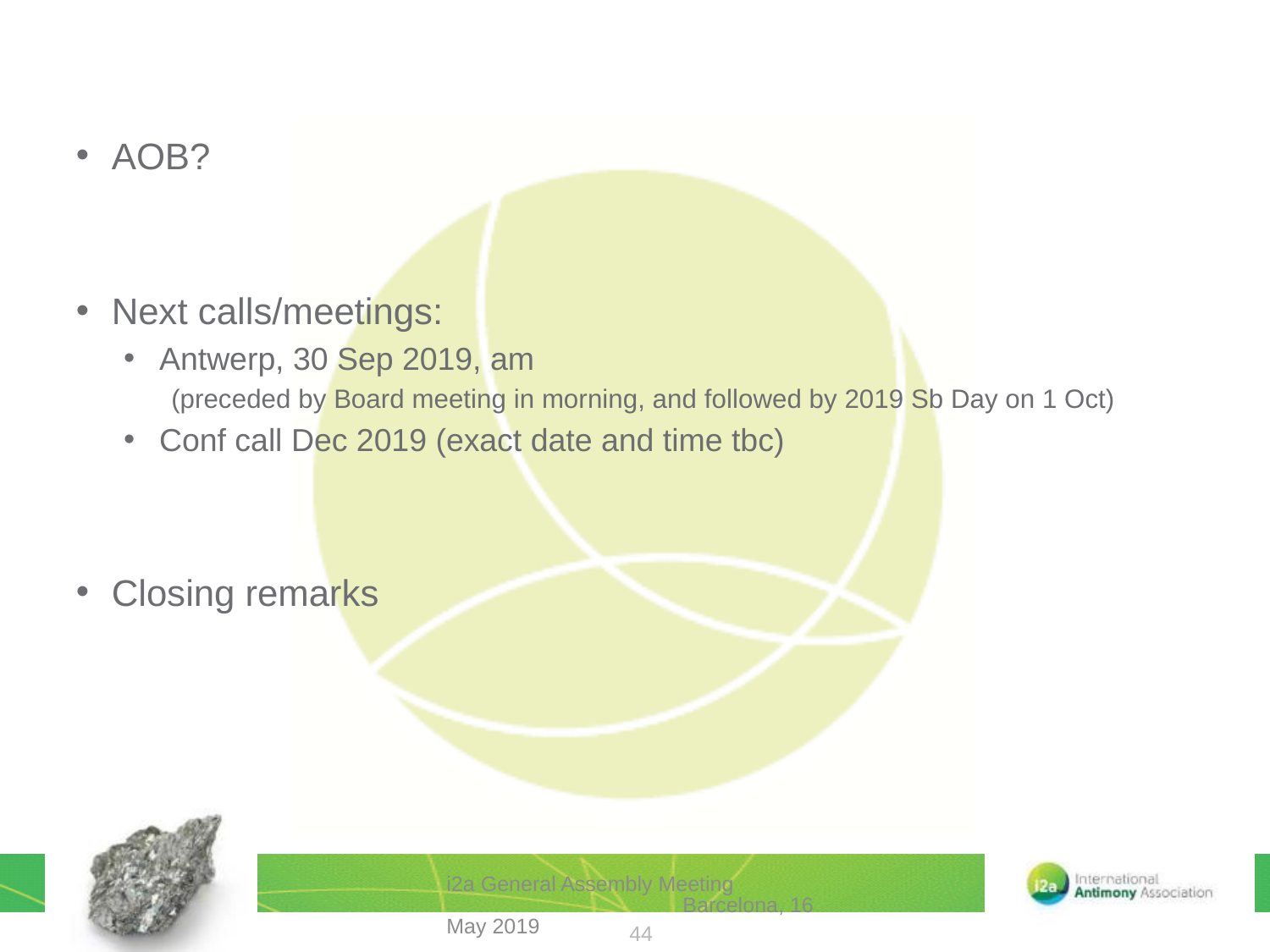

AOB?

Next calls/meetings:
Antwerp, 30 Sep 2019, am
(preceded by Board meeting in morning, and followed by 2019 Sb Day on 1 Oct)
Conf call Dec 2019 (exact date and time tbc)

Closing remarks
i2a General Assembly Meeting                                                       Barcelona, 16 May 2019
44